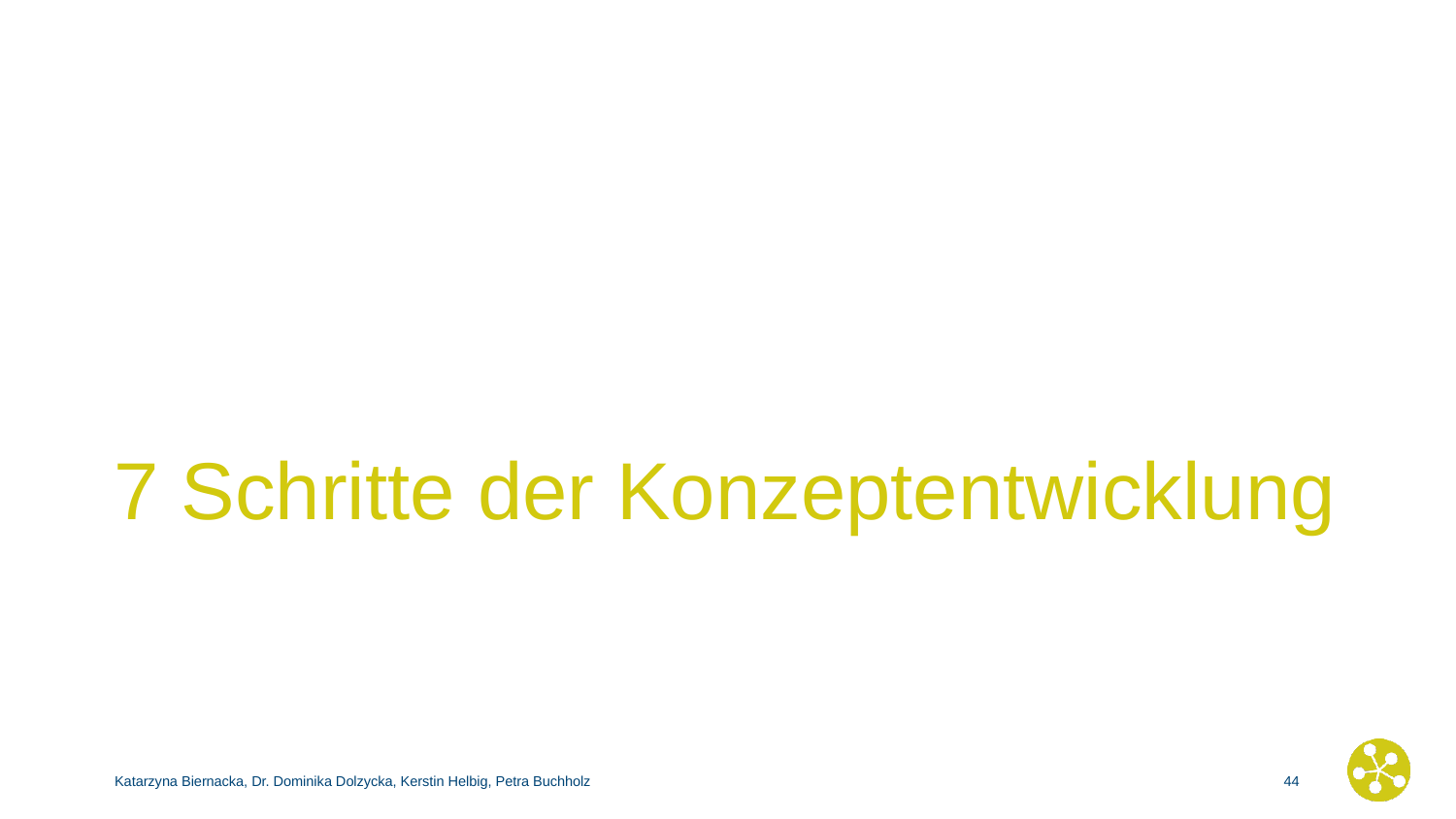

# 7 Schritte der Konzeptentwicklung

Katarzyna Biernacka, Dr. Dominika Dolzycka, Kerstin Helbig, Petra Buchholz
44